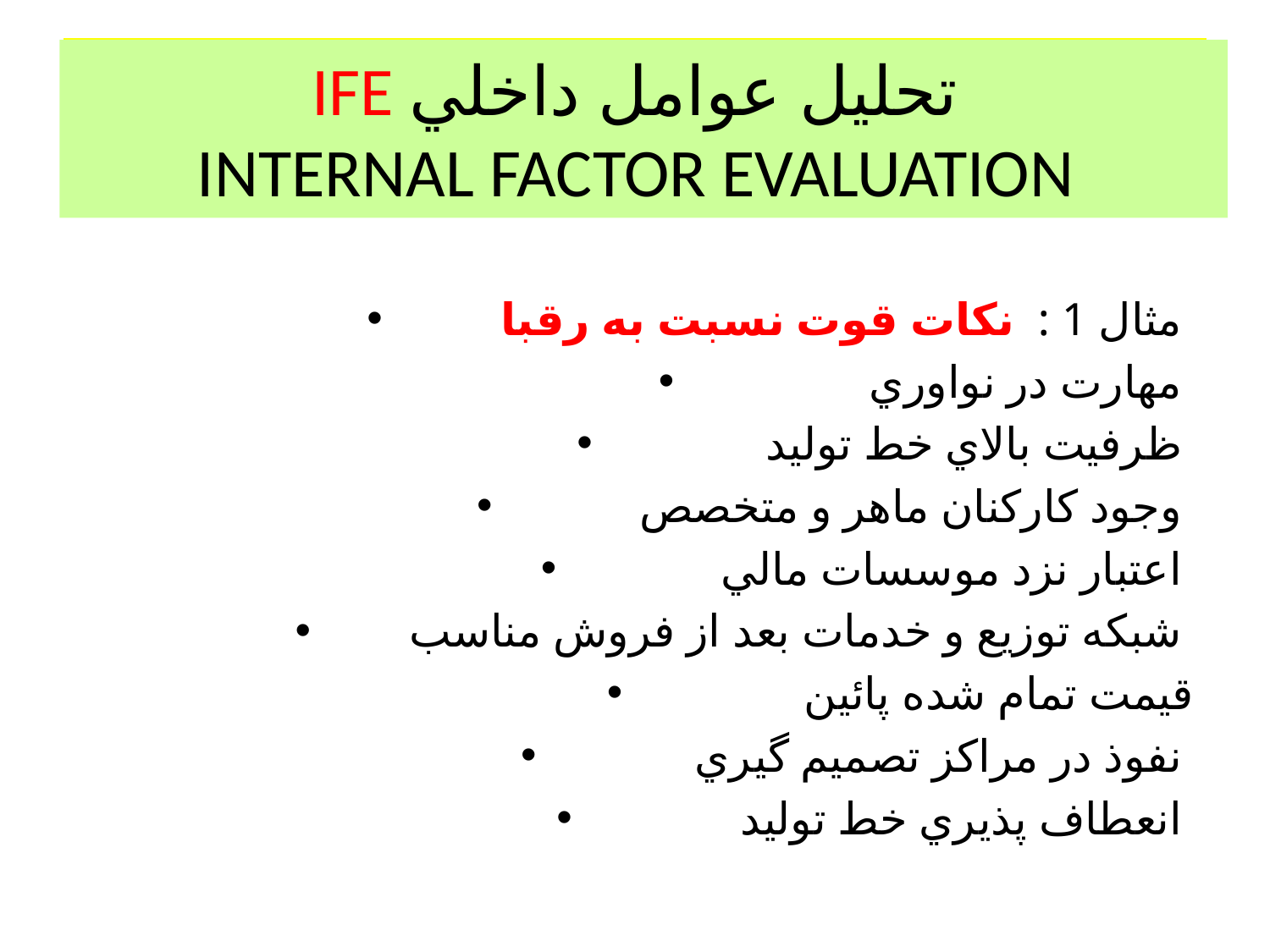

# نكات قوت
IFE تحليل عوامل داخلي
INTERNAL FACTOR EVALUATION

مثال 1 :  نكات قوت نسبت به رقبا
مهارت در نواوري
ظرفيت بالاي خط توليد
وجود كاركنان ماهر و متخصص
اعتبار نزد موسسات مالي
شبكه توزيع و خدمات بعد از فروش مناسب
قيمت تمام شده پائين
نفوذ در مراكز تصميم گيري
انعطاف پذيري خط توليد